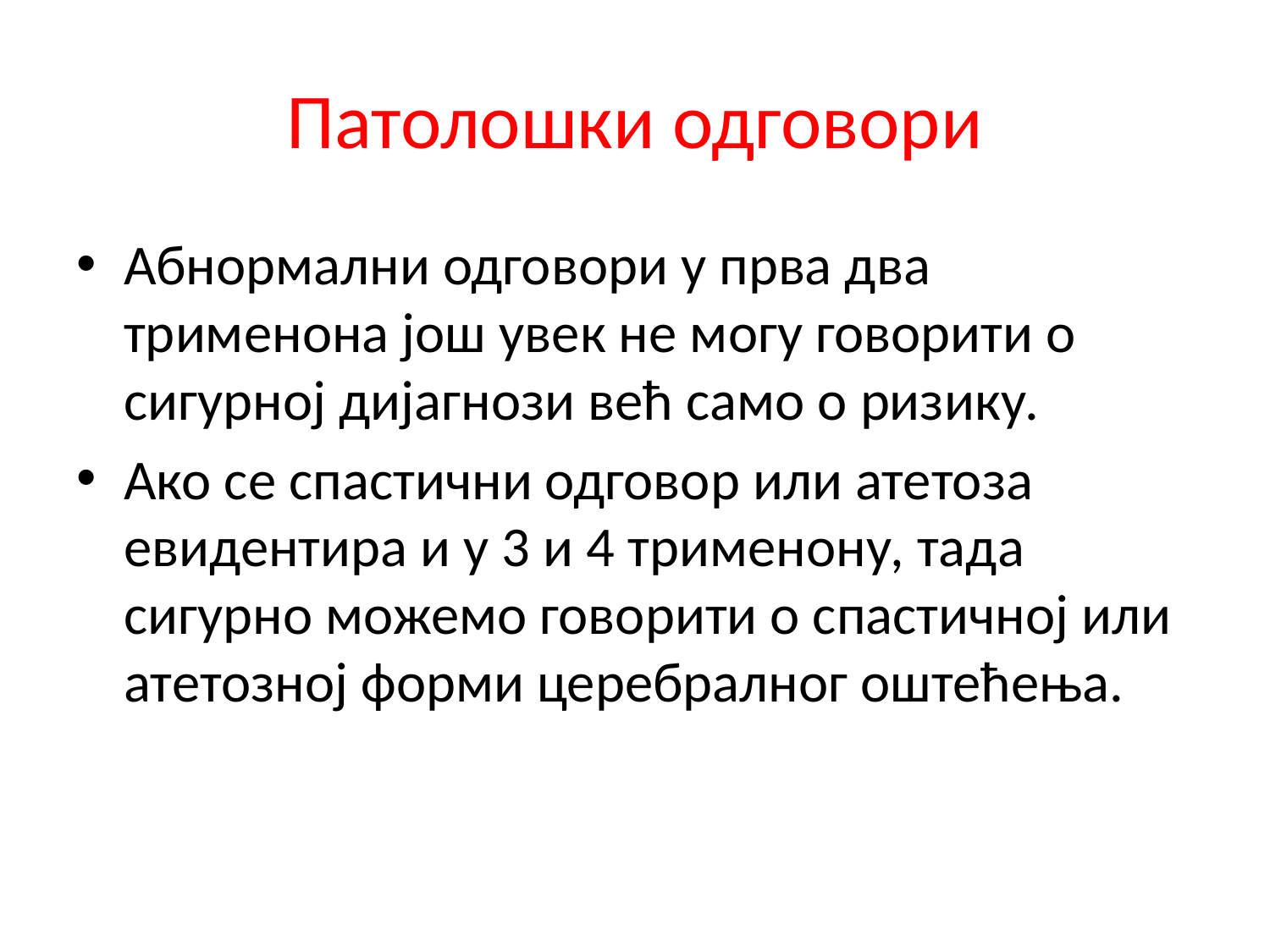

# Патолошки одговори
Абнормални одговори у прва два трименона још увек не могу говорити о сигурној дијагнози већ само о ризику.
Ако се спастични одговор или атетоза евидентира и у 3 и 4 трименону, тада сигурно можемо говорити о спастичној или атетозној форми церебралног оштећења.